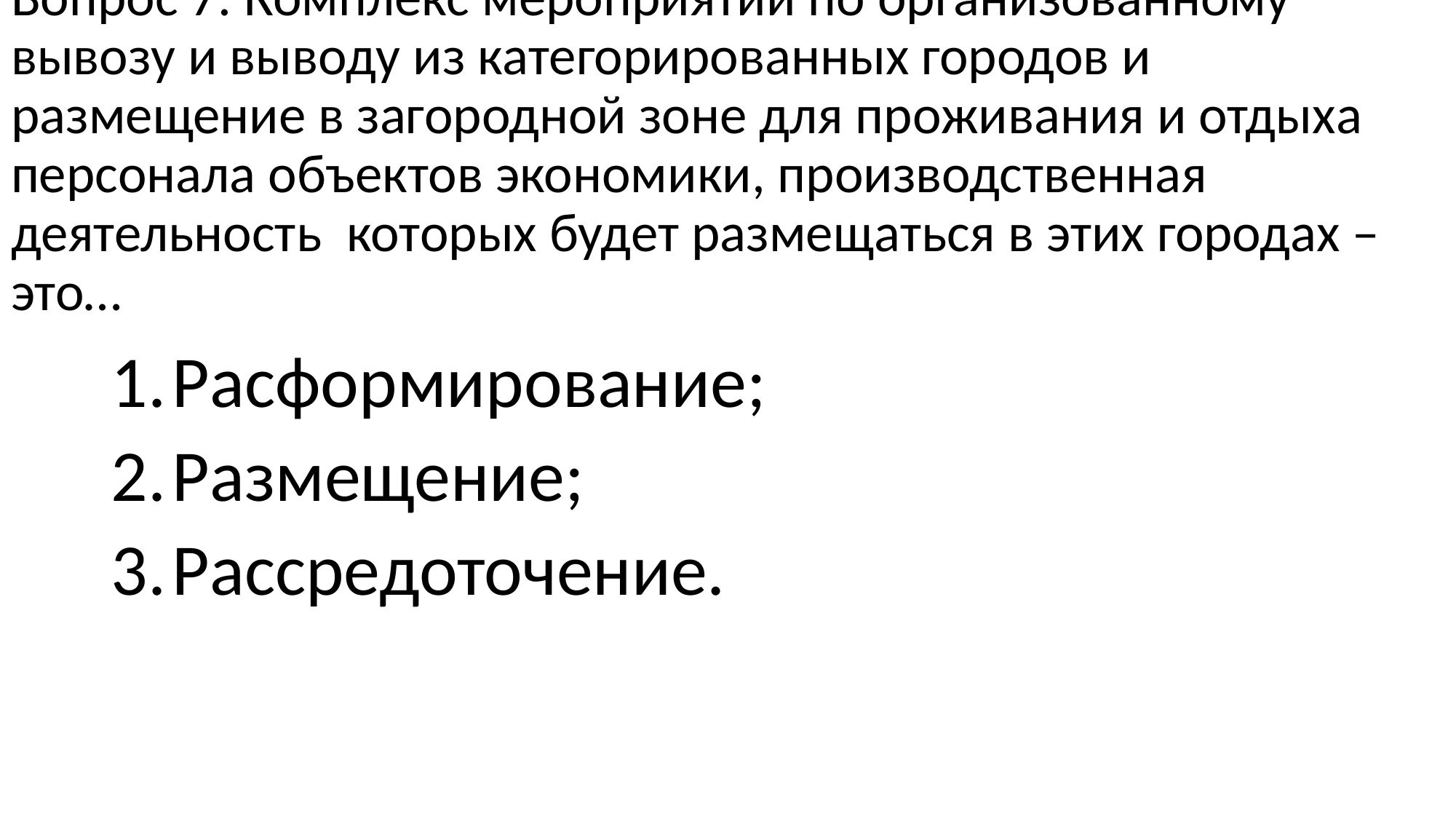

# Вопрос 7. Комплекс мероприятий по организованному вывозу и выводу из категорированных городов и размещение в загородной зоне для проживания и отдыха персонала объектов экономики, производственная деятельность  которых будет размещаться в этих городах – это…
Расформирование;
Размещение;
Рассредоточение.